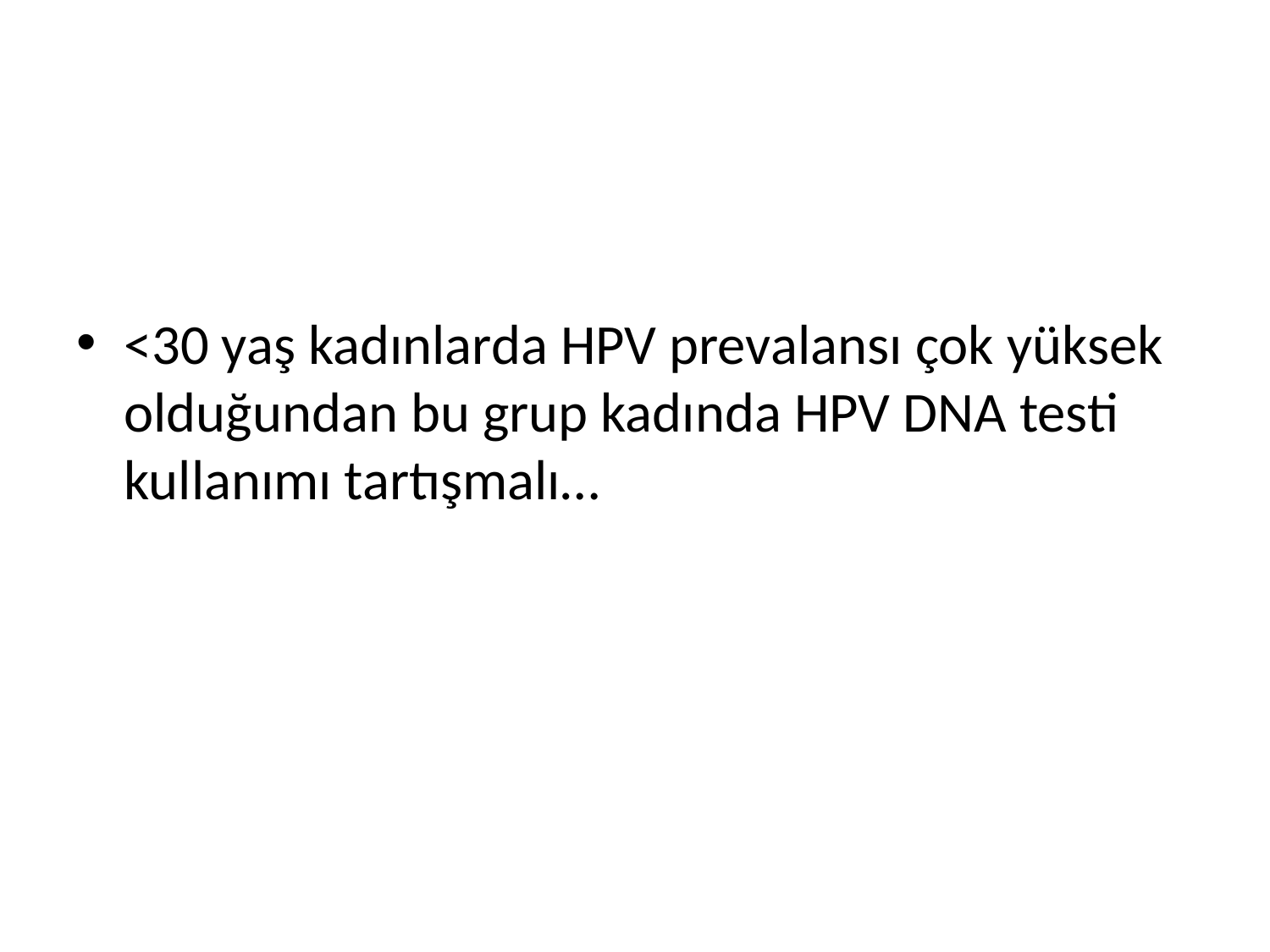

#

<30 yaş kadınlarda HPV prevalansı çok yüksek olduğundan bu grup kadında HPV DNA testi kullanımı tartışmalı…